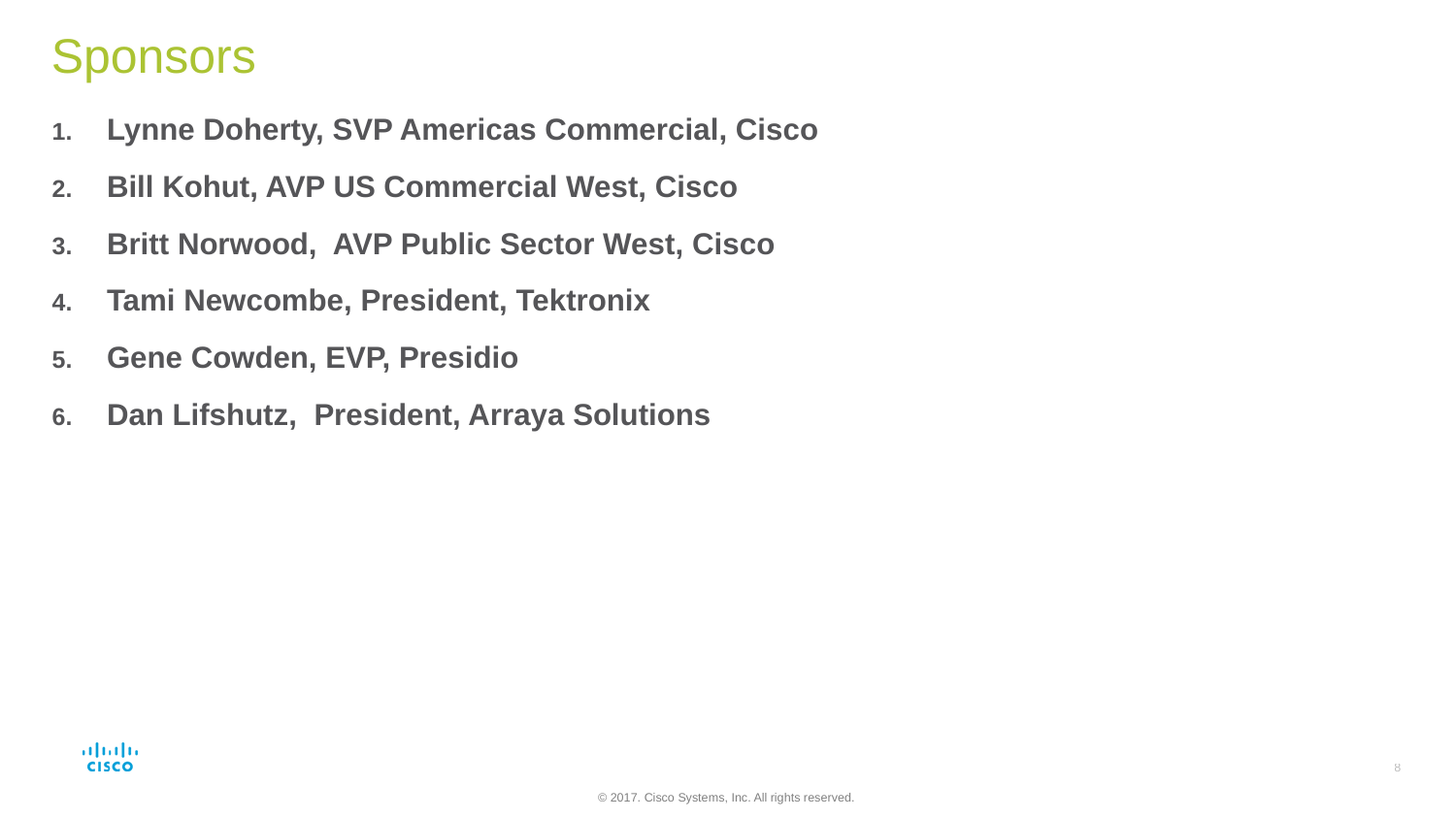

# Sponsors
Lynne Doherty, SVP Americas Commercial, Cisco
Bill Kohut, AVP US Commercial West, Cisco
Britt Norwood,  AVP Public Sector West, Cisco
Tami Newcombe, President, Tektronix
Gene Cowden, EVP, Presidio
Dan Lifshutz,  President, Arraya Solutions